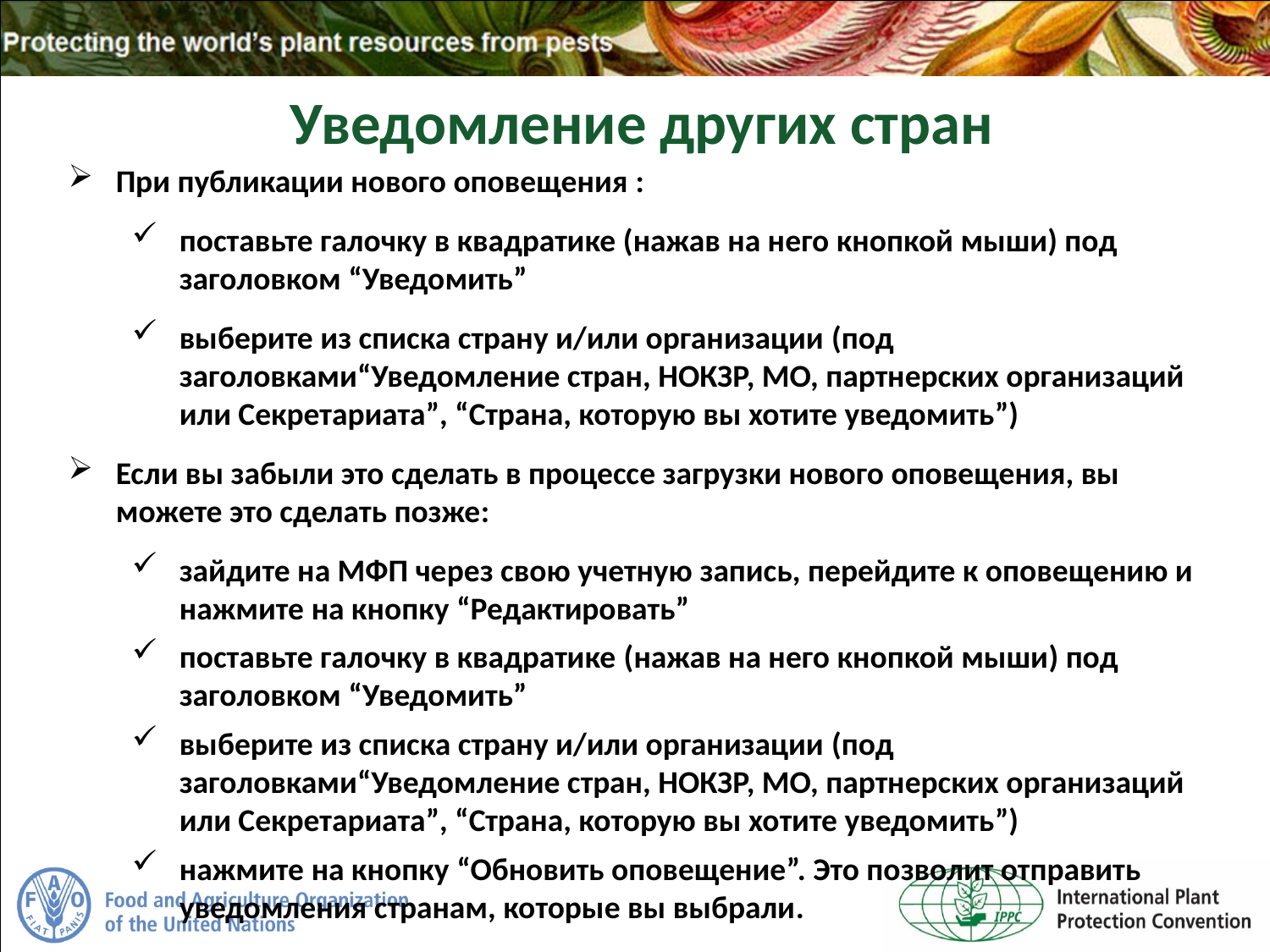

Уведомление других стран
При публикации нового оповещения :
поставьте галочку в квадратике (нажав на него кнопкой мыши) под заголовком “Уведомить”
выберите из списка страну и/или организации (под заголовками“Уведомление стран, НОКЗР, МО, партнерских организаций или Секретариата”, “Страна, которую вы хотите уведомить”)
Если вы забыли это сделать в процессе загрузки нового оповещения, вы можете это сделать позже:
зайдите на МФП через свою учетную запись, перейдите к оповещению и нажмите на кнопку “Редактировать”
поставьте галочку в квадратике (нажав на него кнопкой мыши) под заголовком “Уведомить”
выберите из списка страну и/или организации (под заголовками“Уведомление стран, НОКЗР, МО, партнерских организаций или Секретариата”, “Страна, которую вы хотите уведомить”)
нажмите на кнопку “Обновить оповещение”. Это позволит отправить уведомления странам, которые вы выбрали.